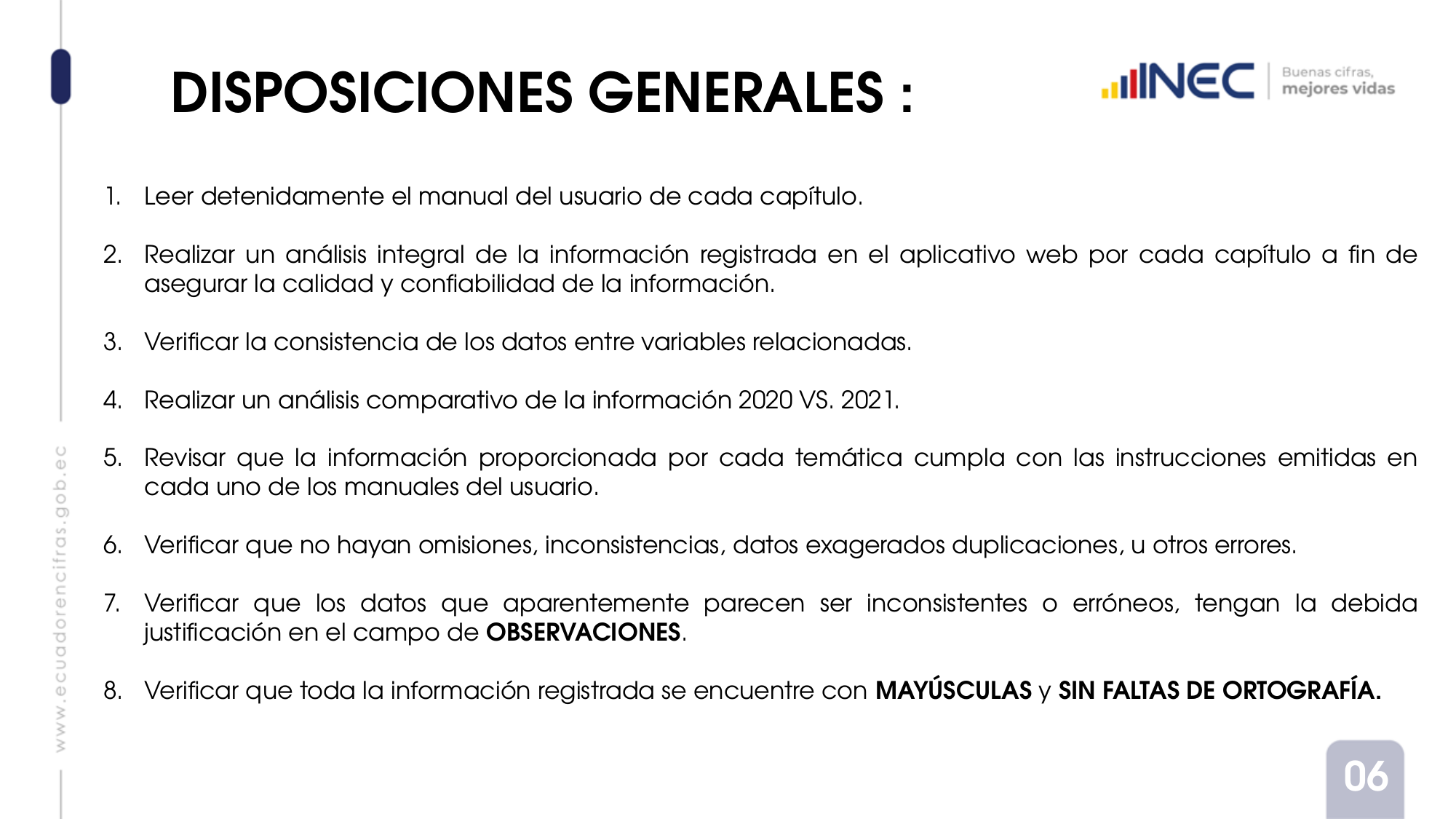

DISPOSICIONES GENERALES :
Leer detenidamente el manual del usuario de cada capítulo.

Realizar un análisis integral de la información registrada en el aplicativo web por cada capítulo a fin de asegurar la calidad y confiabilidad de la información.

Verificar la consistencia de los datos entre variables relacionadas.

Realizar un análisis comparativo de la información 2020 VS. 2021.

Revisar que la información proporcionada por cada temática cumpla con las instrucciones emitidas en cada uno de los manuales del usuario.

Verificar que no hayan omisiones, inconsistencias, datos exagerados duplicaciones, u otros errores.

Verificar que los datos que aparentemente parecen ser inconsistentes o erróneos, tengan la debida justificación en el campo de OBSERVACIONES.

Verificar que toda la información registrada se encuentre con MAYÚSCULAS y SIN FALTAS DE ORTOGRAFÍA.

06